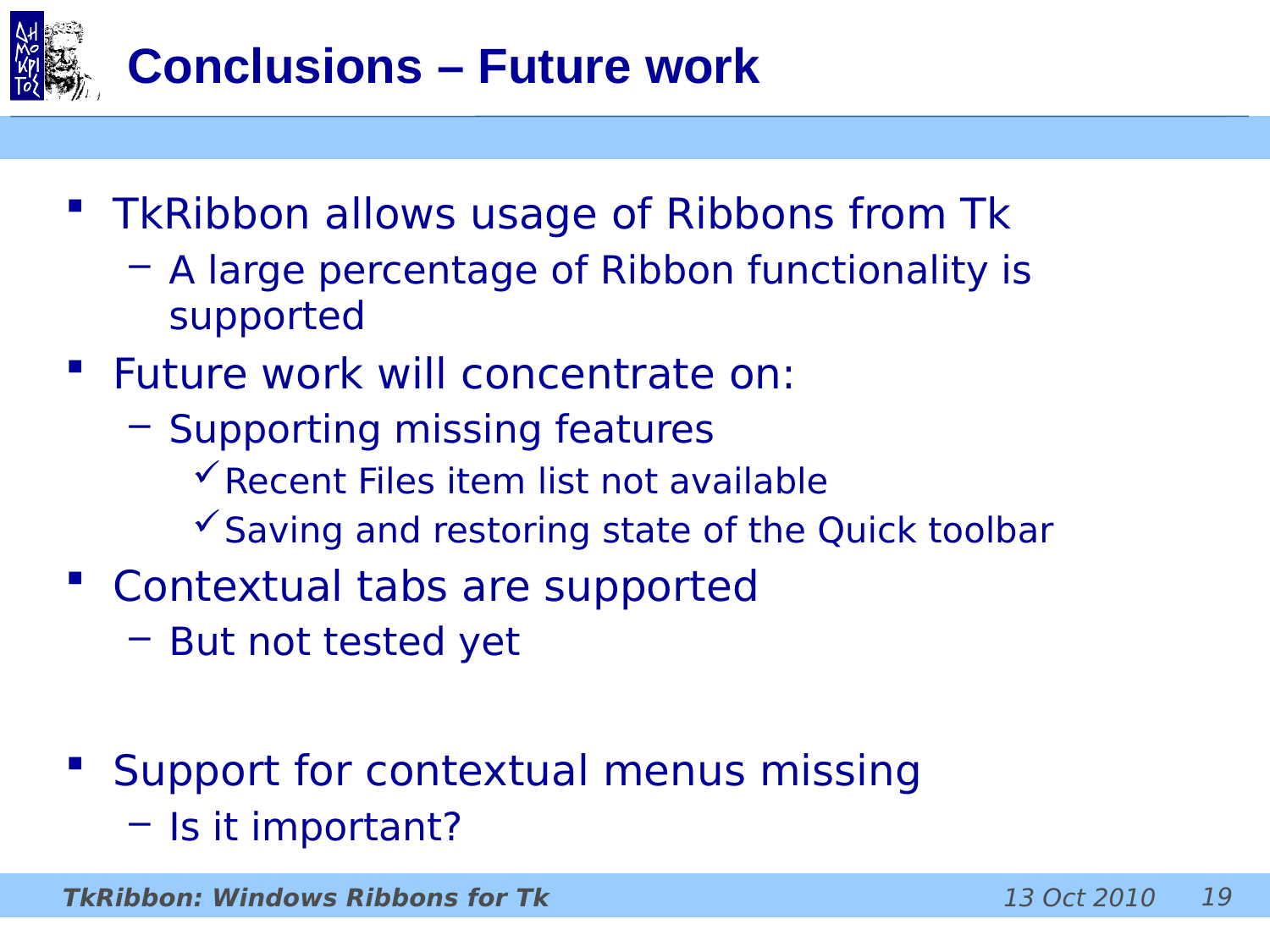

# Conclusions – Future work
TkRibbon allows usage of Ribbons from Tk
A large percentage of Ribbon functionality is supported
Future work will concentrate on:
Supporting missing features
Recent Files item list not available
Saving and restoring state of the Quick toolbar
Contextual tabs are supported
But not tested yet

Support for contextual menus missing
Is it important?
19
TkRibbon: Windows Ribbons for Tk
13 Oct 2010